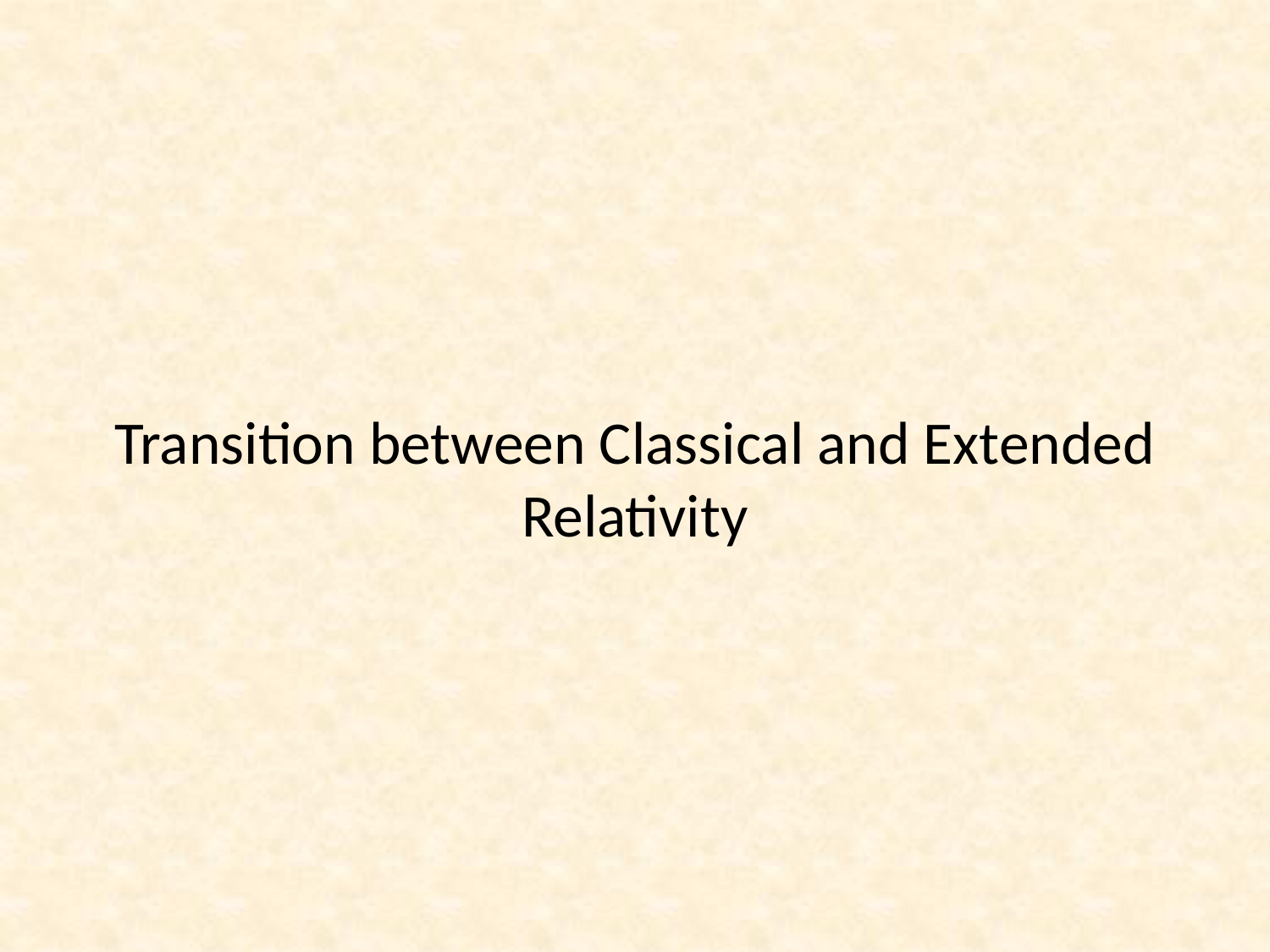

# Transition between Classical and Extended Relativity
24